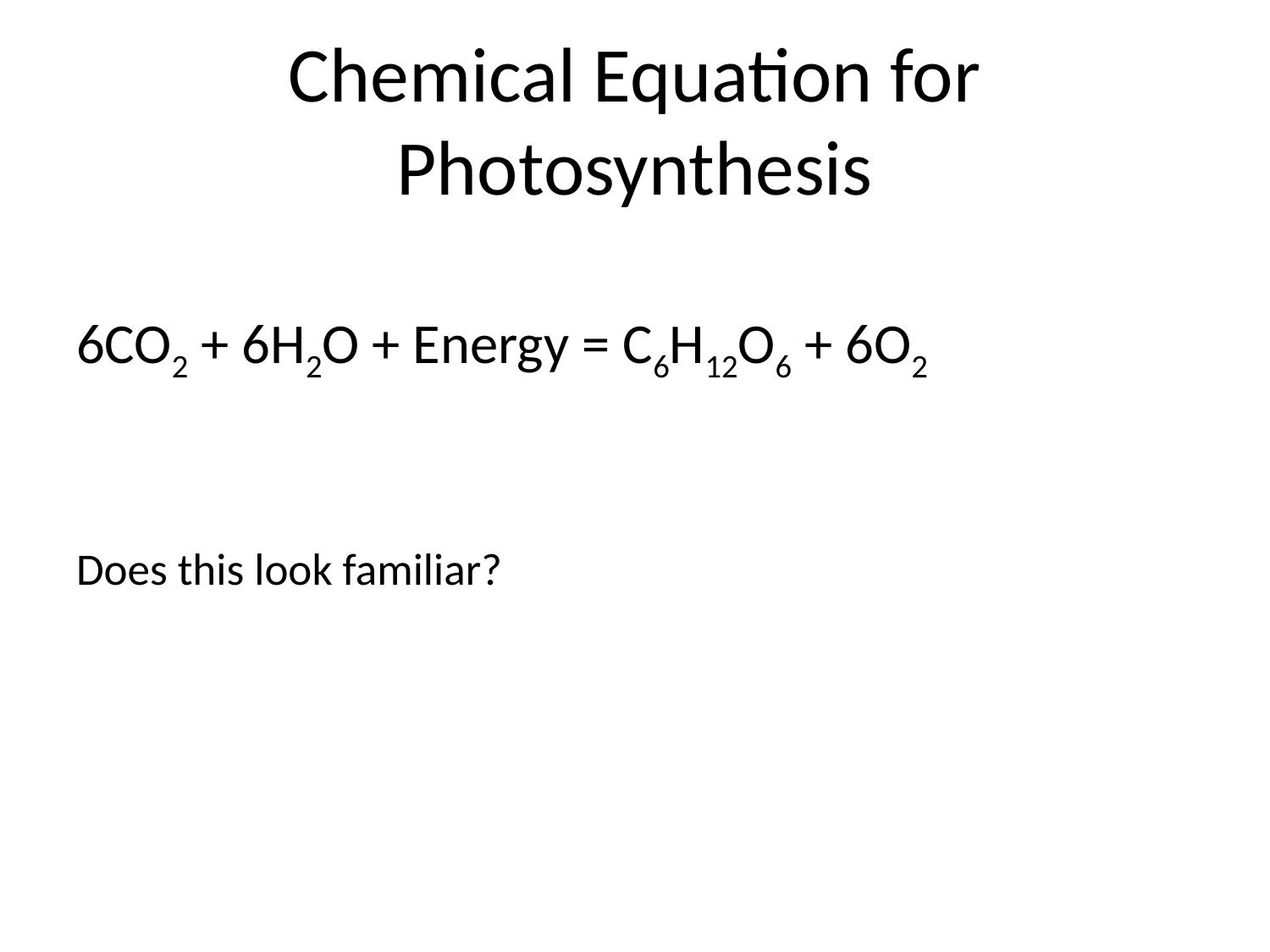

# Chemical Equation for Photosynthesis

6CO2 + 6H2O + Energy = C6H12O6 + 6O2

Does this look familiar?